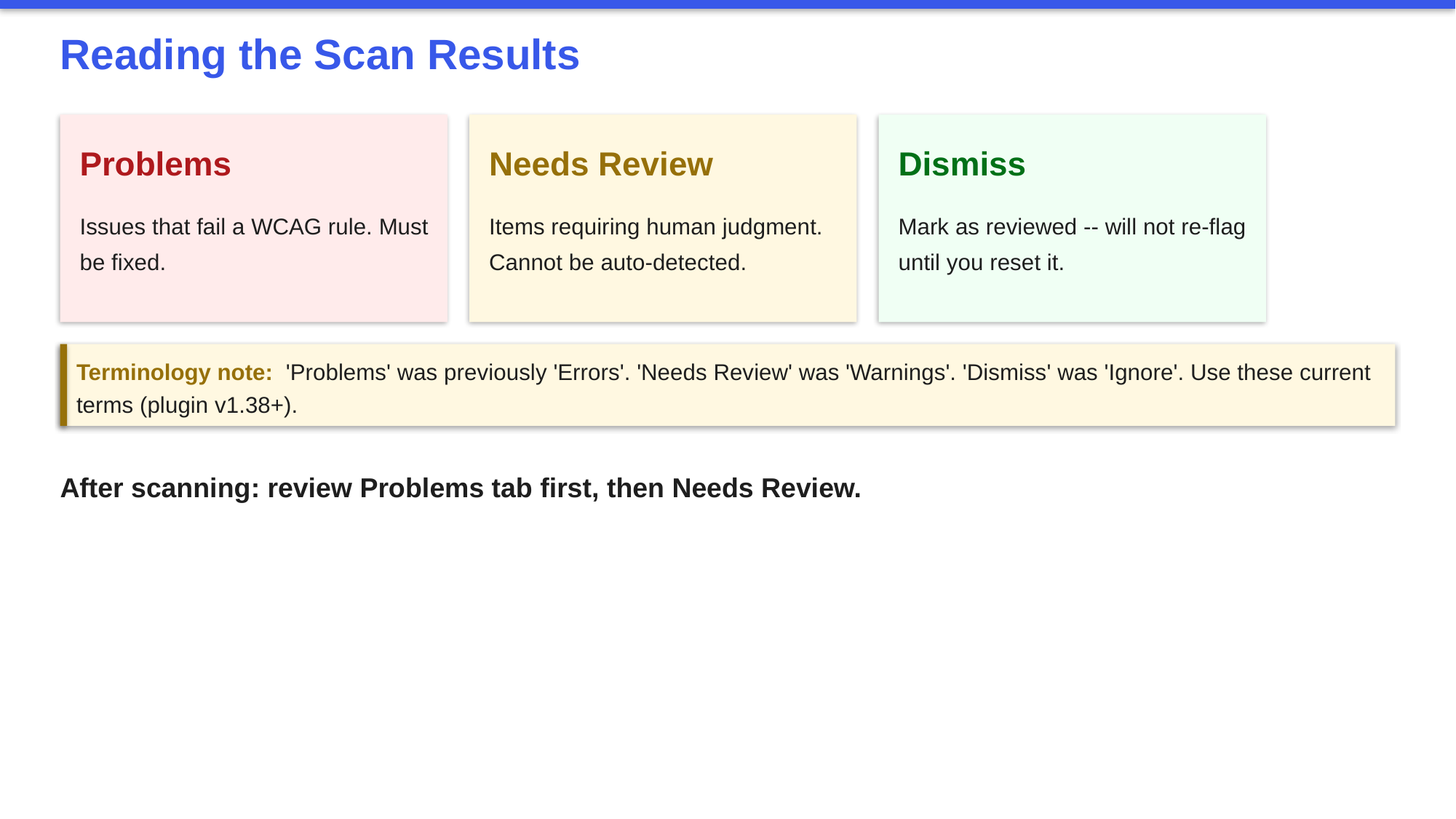

Reading the Scan Results

Problems
Needs Review
Dismiss
Issues that fail a WCAG rule. Must be fixed.
Items requiring human judgment. Cannot be auto-detected.
Mark as reviewed -- will not re-flag until you reset it.

Terminology note:  'Problems' was previously 'Errors'. 'Needs Review' was 'Warnings'. 'Dismiss' was 'Ignore'. Use these current terms (plugin v1.38+).
After scanning: review Problems tab first, then Needs Review.